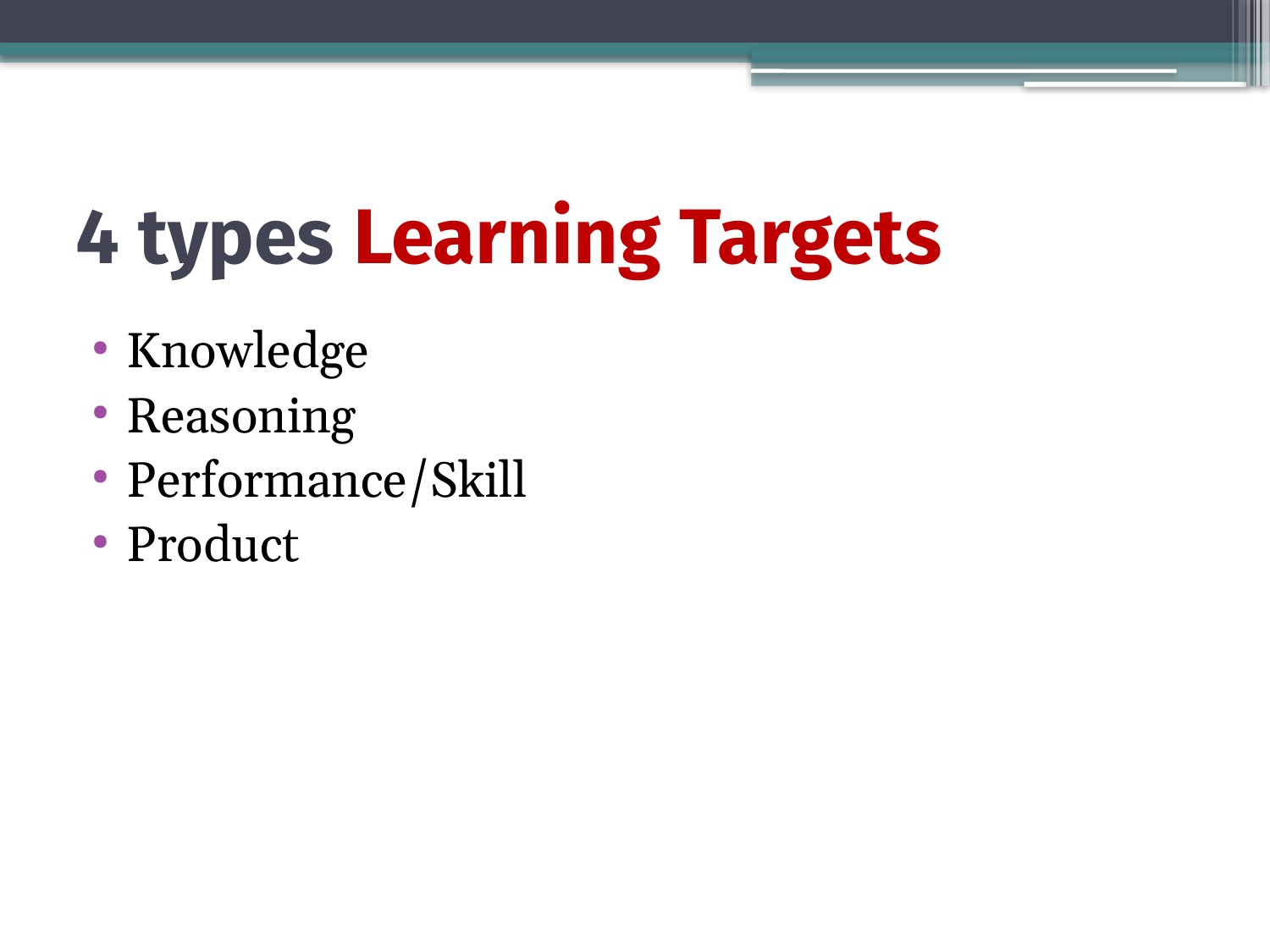

# 4 types Learning Targets
Knowledge
Reasoning
Performance/Skill
Product